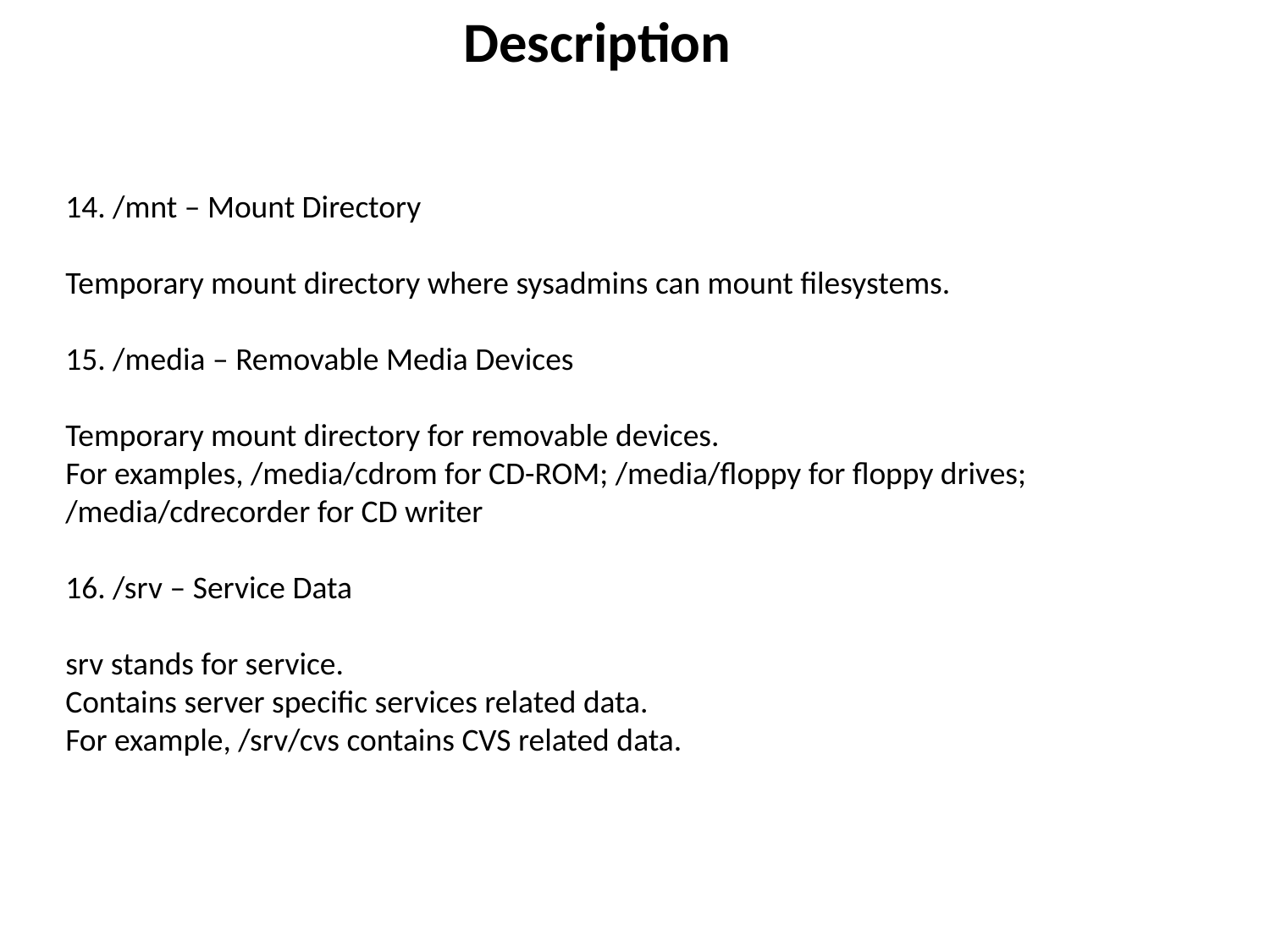

Description
14. /mnt – Mount Directory

Temporary mount directory where sysadmins can mount filesystems.

15. /media – Removable Media Devices

Temporary mount directory for removable devices.
For examples, /media/cdrom for CD-ROM; /media/floppy for floppy drives; /media/cdrecorder for CD writer

16. /srv – Service Data

srv stands for service.
Contains server specific services related data.
For example, /srv/cvs contains CVS related data.